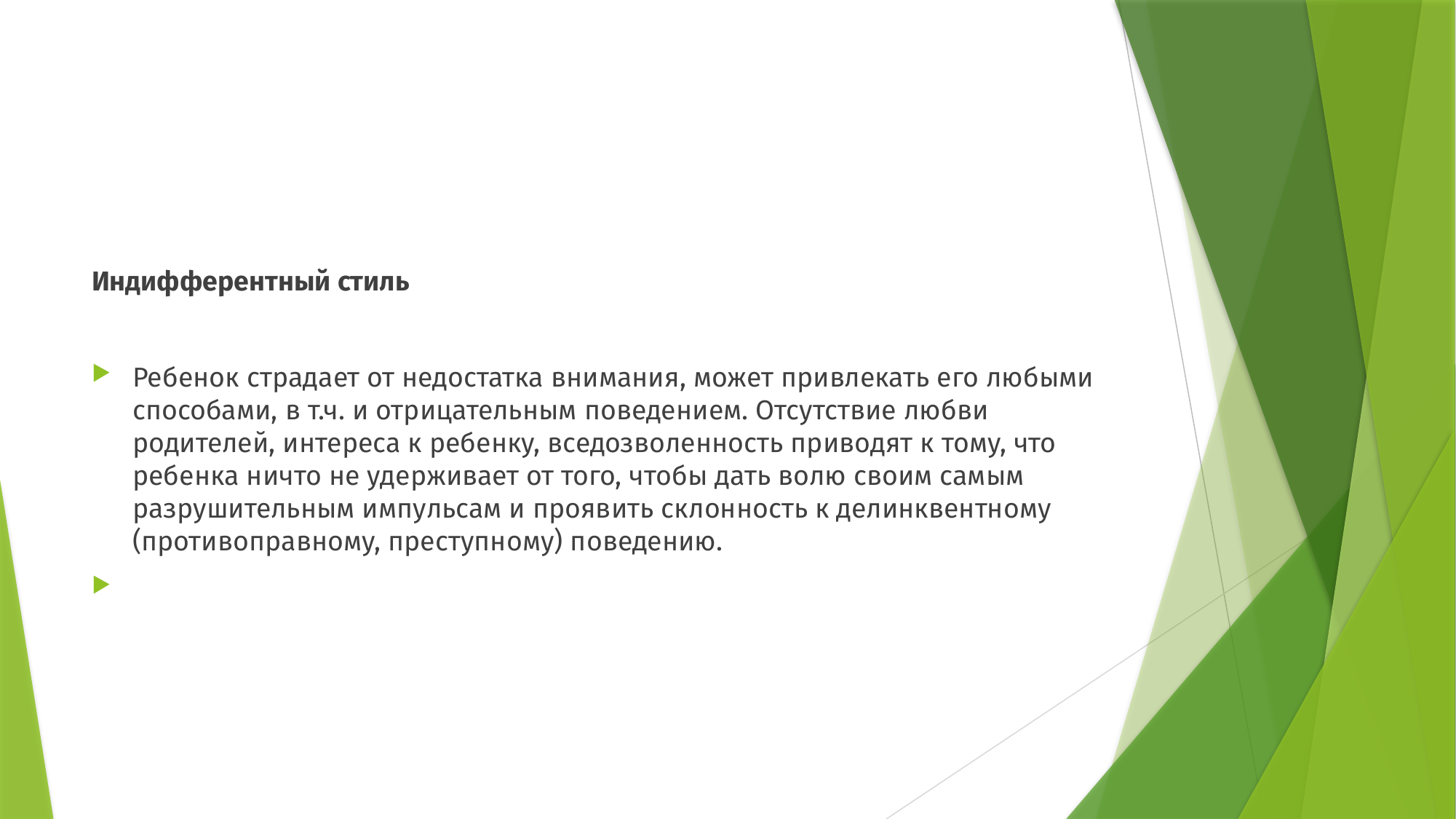

#
Индифферентный стиль

Ребенок страдает от недостатка внимания, может привлекать его любыми способами, в т.ч. и отрицательным поведением. Отсутствие любви родителей, интереса к ребенку, вседозволенность приводят к тому, что ребенка ничто не удерживает от того, чтобы дать волю своим самым разрушительным импульсам и проявить склонность к делинквентному (противоправному, преступному) поведению.